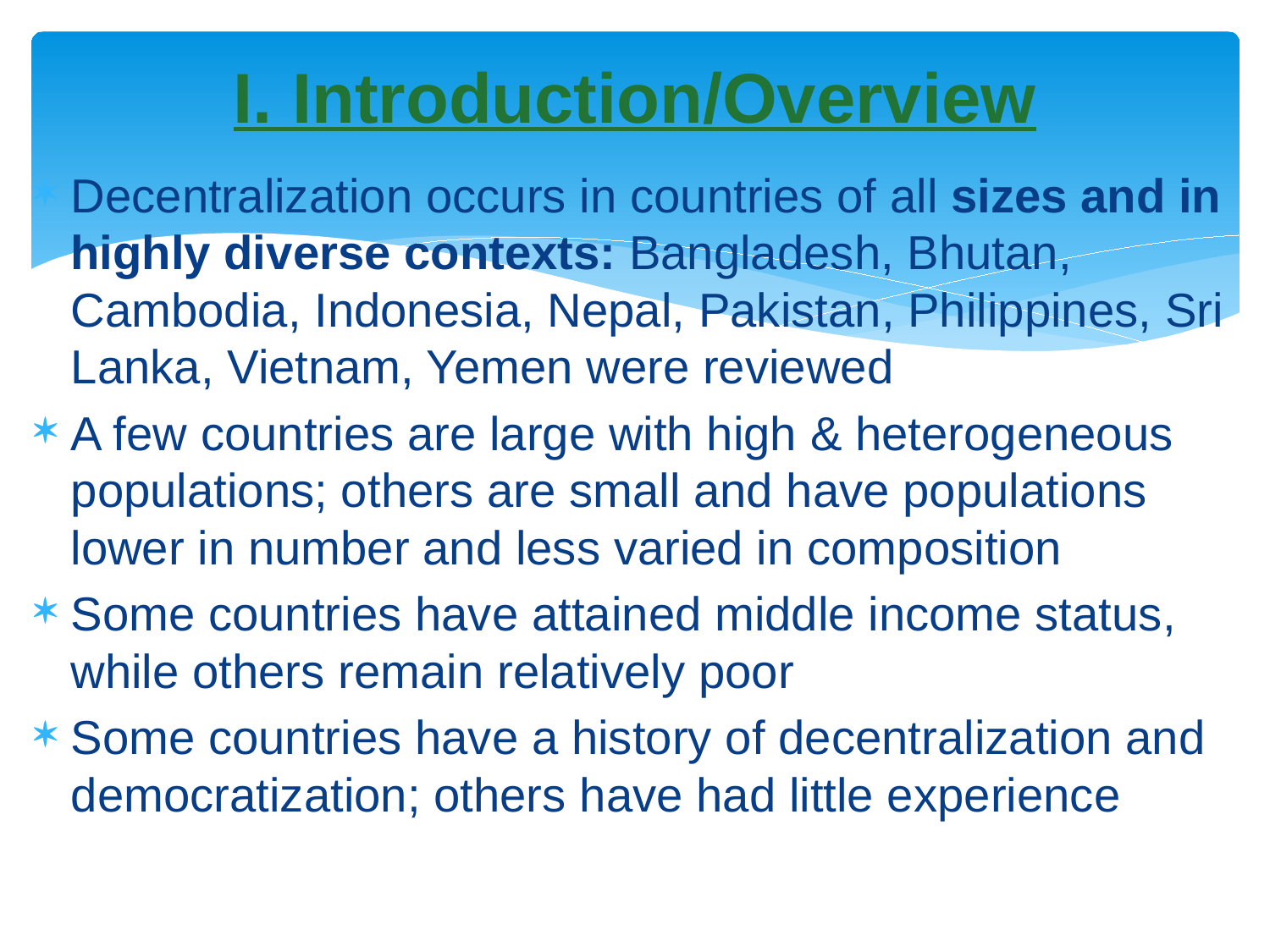

# I. Introduction/Overview
Decentralization occurs in countries of all sizes and in highly diverse contexts: Bangladesh, Bhutan, Cambodia, Indonesia, Nepal, Pakistan, Philippines, Sri Lanka, Vietnam, Yemen were reviewed
A few countries are large with high & heterogeneous populations; others are small and have populations lower in number and less varied in composition
Some countries have attained middle income status, while others remain relatively poor
Some countries have a history of decentralization and democratization; others have had little experience